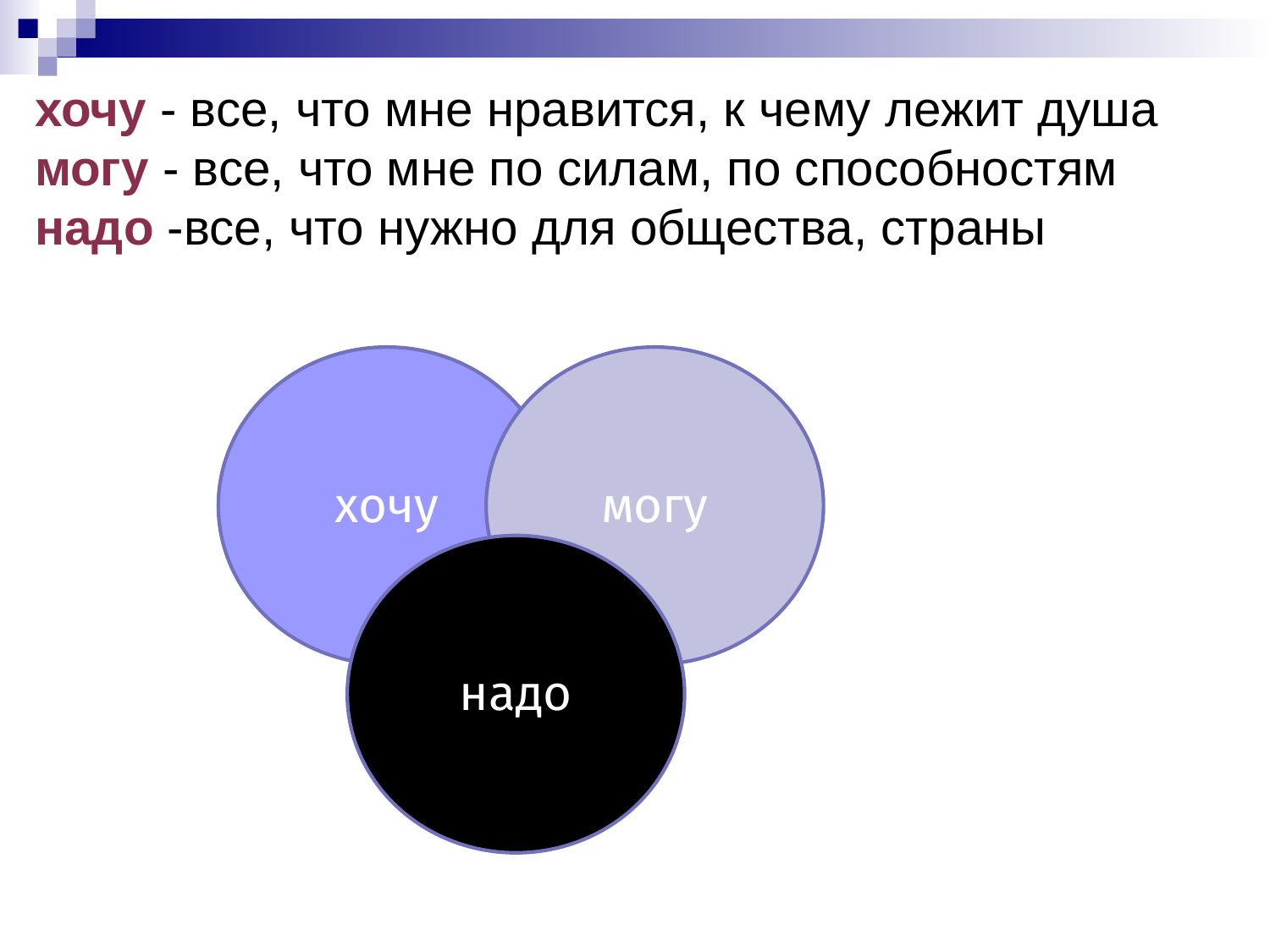

хочу - все, что мне нравится, к чему лежит душа
могу - все, что мне по силам, по способностям
надо -все, что нужно для общества, страны

хочу
могу
надо